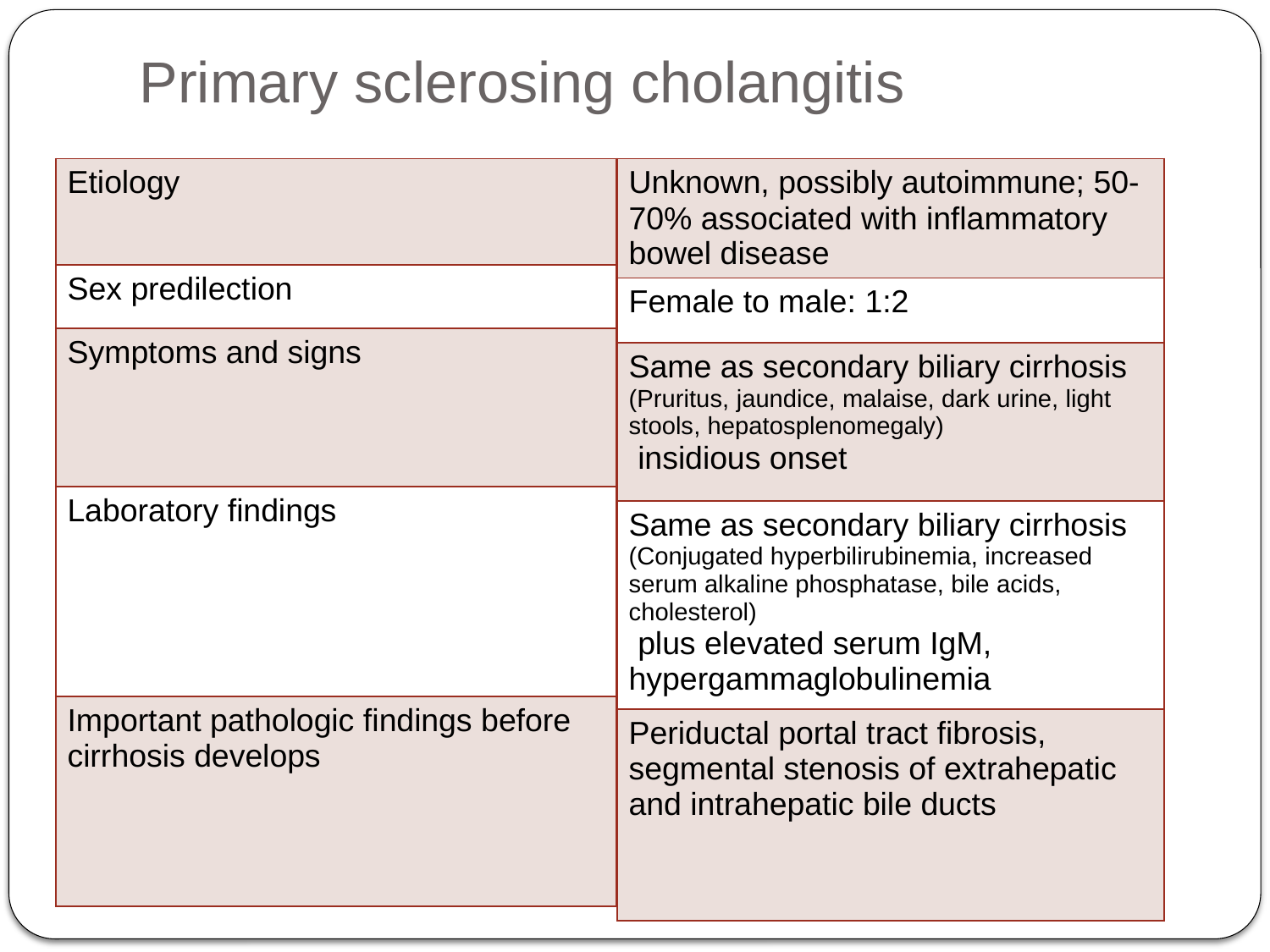

# Primary sclerosing cholangitis
| Etiology |
| --- |
| Sex predilection |
| Symptoms and signs |
| Laboratory findings |
| Important pathologic findings before cirrhosis develops |
| Unknown, possibly autoimmune; 50-70% associated with inflammatory bowel disease |
| --- |
| Female to male: 1:2 |
| Same as secondary biliary cirrhosis (Pruritus, jaundice, malaise, dark urine, light stools, hepatosplenomegaly) insidious onset |
| Same as secondary biliary cirrhosis (Conjugated hyperbilirubinemia, increased serum alkaline phosphatase, bile acids, cholesterol) plus elevated serum IgM, hypergammaglobulinemia |
| Periductal portal tract fibrosis, segmental stenosis of extrahepatic and intrahepatic bile ducts |